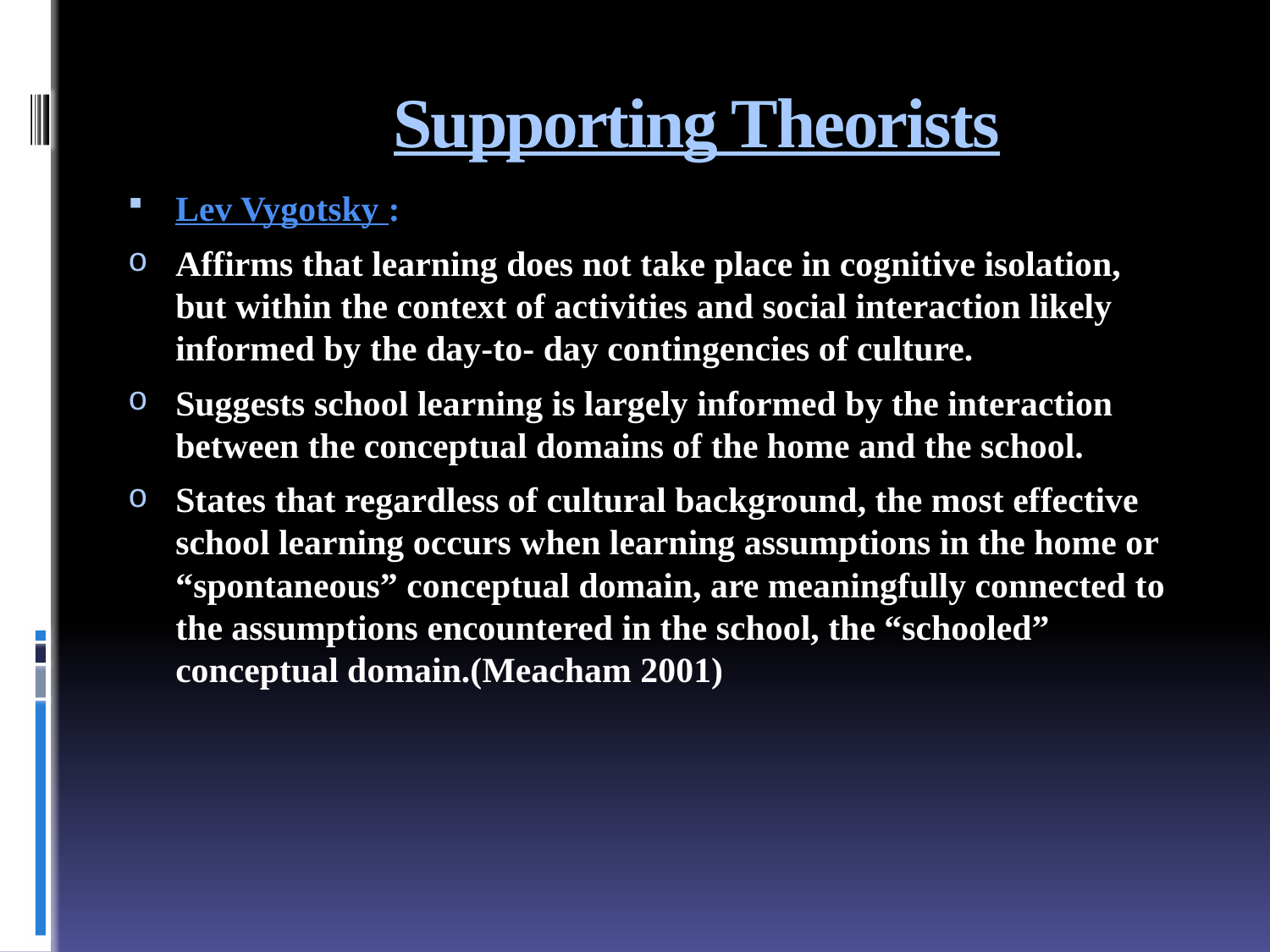

# Supporting Theorists
Lev Vygotsky :
Affirms that learning does not take place in cognitive isolation, but within the context of activities and social interaction likely informed by the day-to- day contingencies of culture.
Suggests school learning is largely informed by the interaction between the conceptual domains of the home and the school.
States that regardless of cultural background, the most effective school learning occurs when learning assumptions in the home or “spontaneous” conceptual domain, are meaningfully connected to the assumptions encountered in the school, the “schooled” conceptual domain.(Meacham 2001)